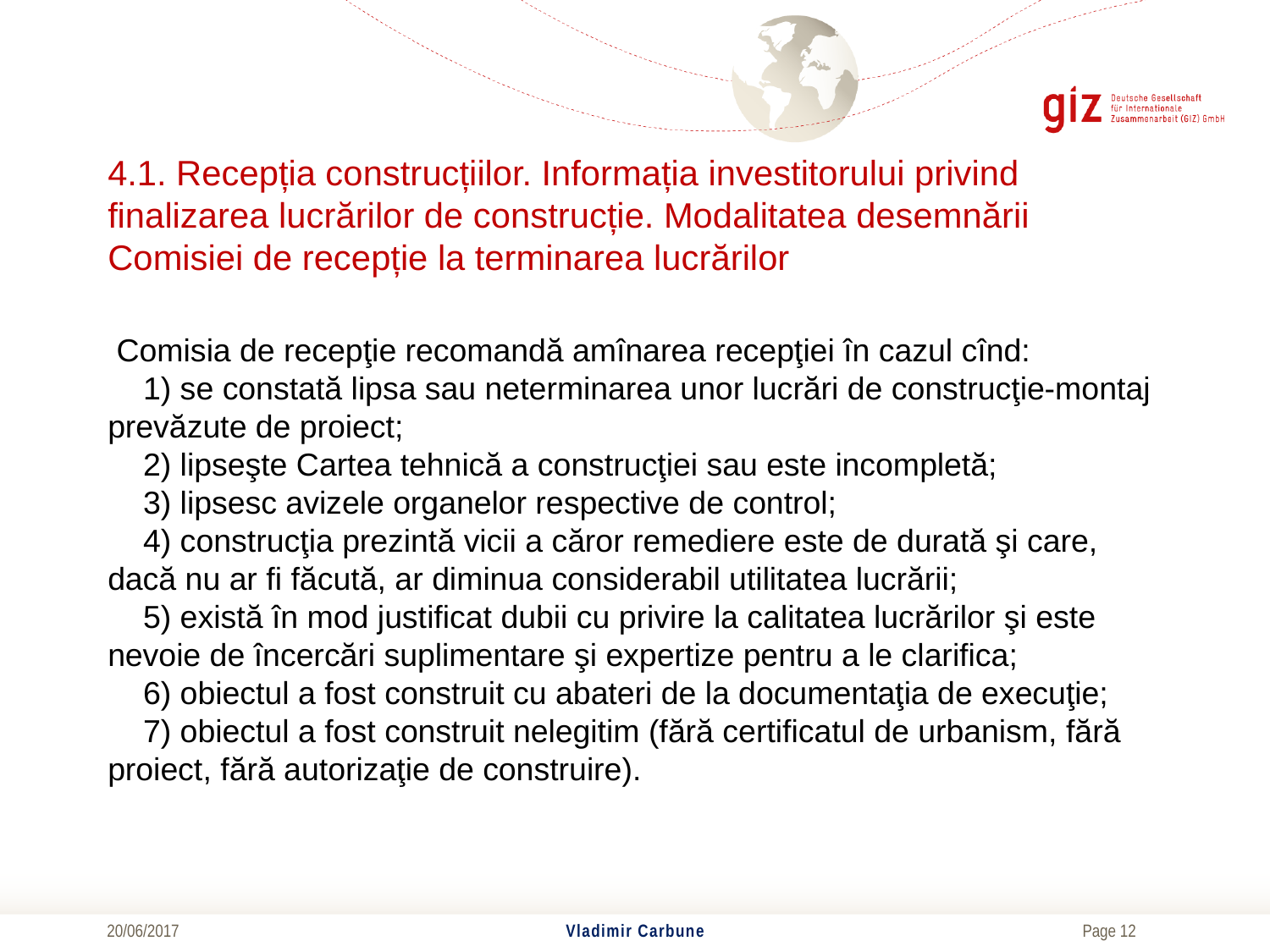

# 4.1. Recepția construcțiilor. Informația investitorului privind finalizarea lucrărilor de construcție. Modalitatea desemnării Comisiei de recepție la terminarea lucrărilor
 Comisia de recepţie recomandă amînarea recepţiei în cazul cînd:
    1) se constată lipsa sau neterminarea unor lucrări de construcţie-montaj prevăzute de proiect;
    2) lipseşte Cartea tehnică a construcţiei sau este incompletă;
    3) lipsesc avizele organelor respective de control;
    4) construcţia prezintă vicii a căror remediere este de durată şi care, dacă nu ar fi făcută, ar diminua considerabil utilitatea lucrării;
    5) există în mod justificat dubii cu privire la calitatea lucrărilor şi este nevoie de încercări suplimentare şi expertize pentru a le clarifica;
    6) obiectul a fost construit cu abateri de la documentaţia de execuţie;
    7) obiectul a fost construit nelegitim (fără certificatul de urbanism, fără proiect, fără autorizaţie de construire).
20/06/2017
Vladimir Carbune